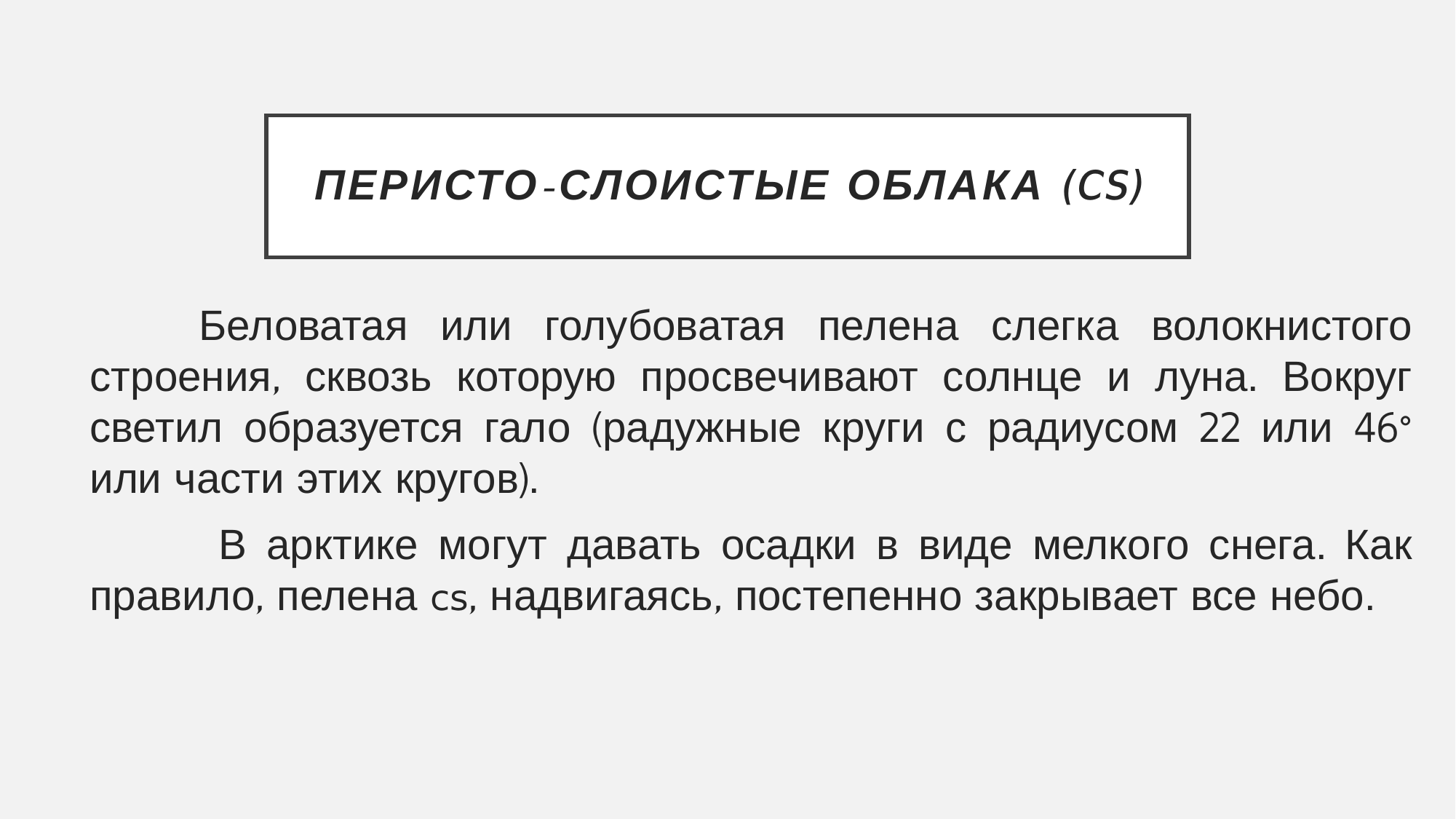

# перисто-слоистые облака (Cs)
	Беловатая или голубоватая пелена слегка волокнистого строения, сквозь которую просвечивают солнце и луна. Вокруг светил образуется гало (радужные круги с радиусом 22 или 46° или части этих кругов).
	 В арктике могут давать осадки в виде мелкого снега. Как правило, пелена cs, надвигаясь, постепенно закрывает все небо.